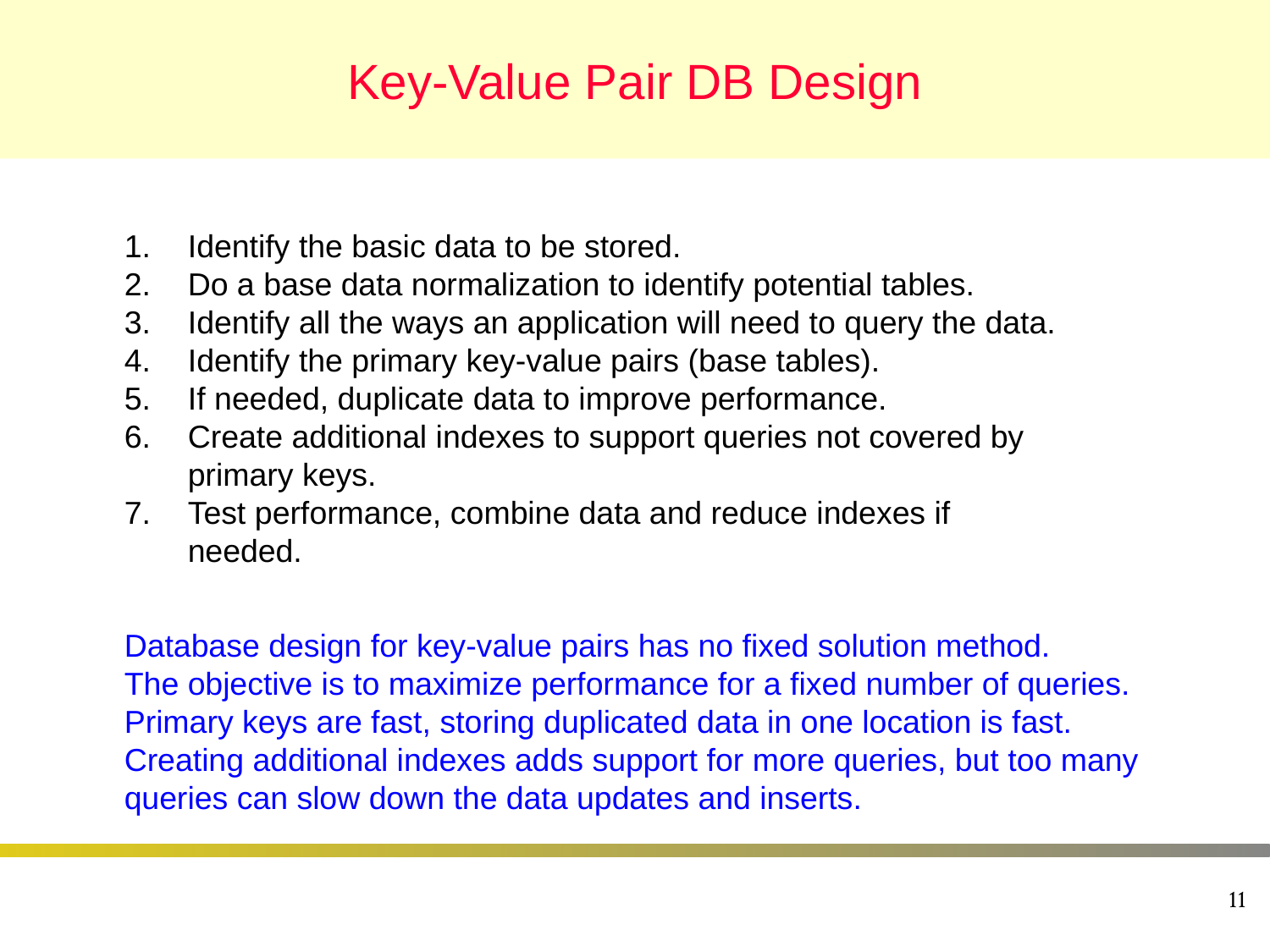

# Key-Value Pair DB Design
Identify the basic data to be stored.
Do a base data normalization to identify potential tables.
Identify all the ways an application will need to query the data.
Identify the primary key-value pairs (base tables).
If needed, duplicate data to improve performance.
Create additional indexes to support queries not covered by primary keys.
Test performance, combine data and reduce indexes if needed.
Database design for key-value pairs has no fixed solution method.
The objective is to maximize performance for a fixed number of queries.
Primary keys are fast, storing duplicated data in one location is fast.
Creating additional indexes adds support for more queries, but too many queries can slow down the data updates and inserts.
11